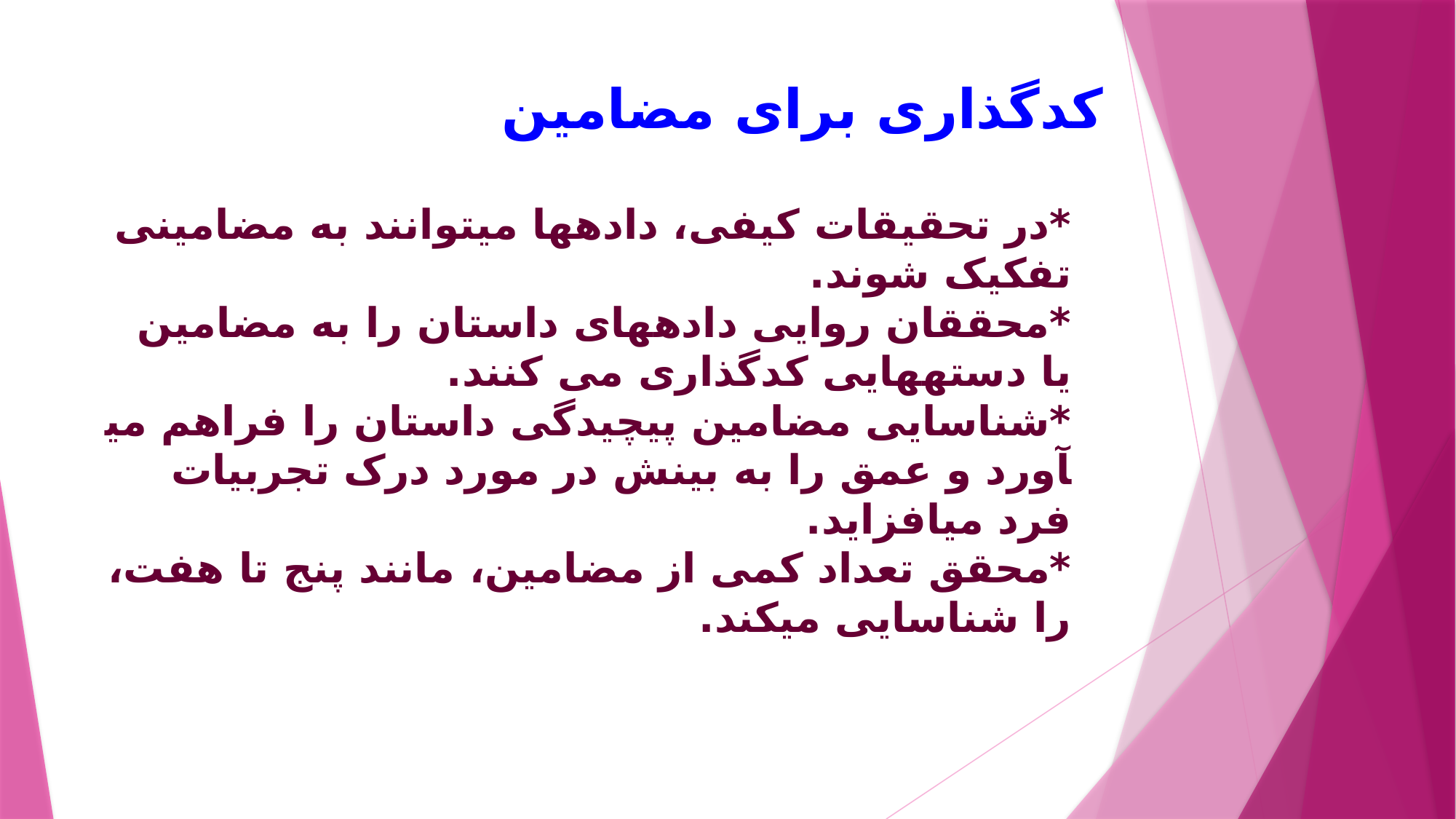

# کد­گذاری برای مضامین *در تحقیقات کیفی، داده­ها می­توانند به مضامینی تفکیک شوند. *محققان روایی داده­های داستان را به مضامین یا دسته­هایی کد­گذاری می کنند. *شناسایی مضامین پیچیدگی داستان را فراهم می­آورد و عمق را به بینش در مورد درک تجربیات فرد می­افزاید. *محقق تعداد کمی از مضامین، مانند پنج تا هفت، را شناسایی می­کند.